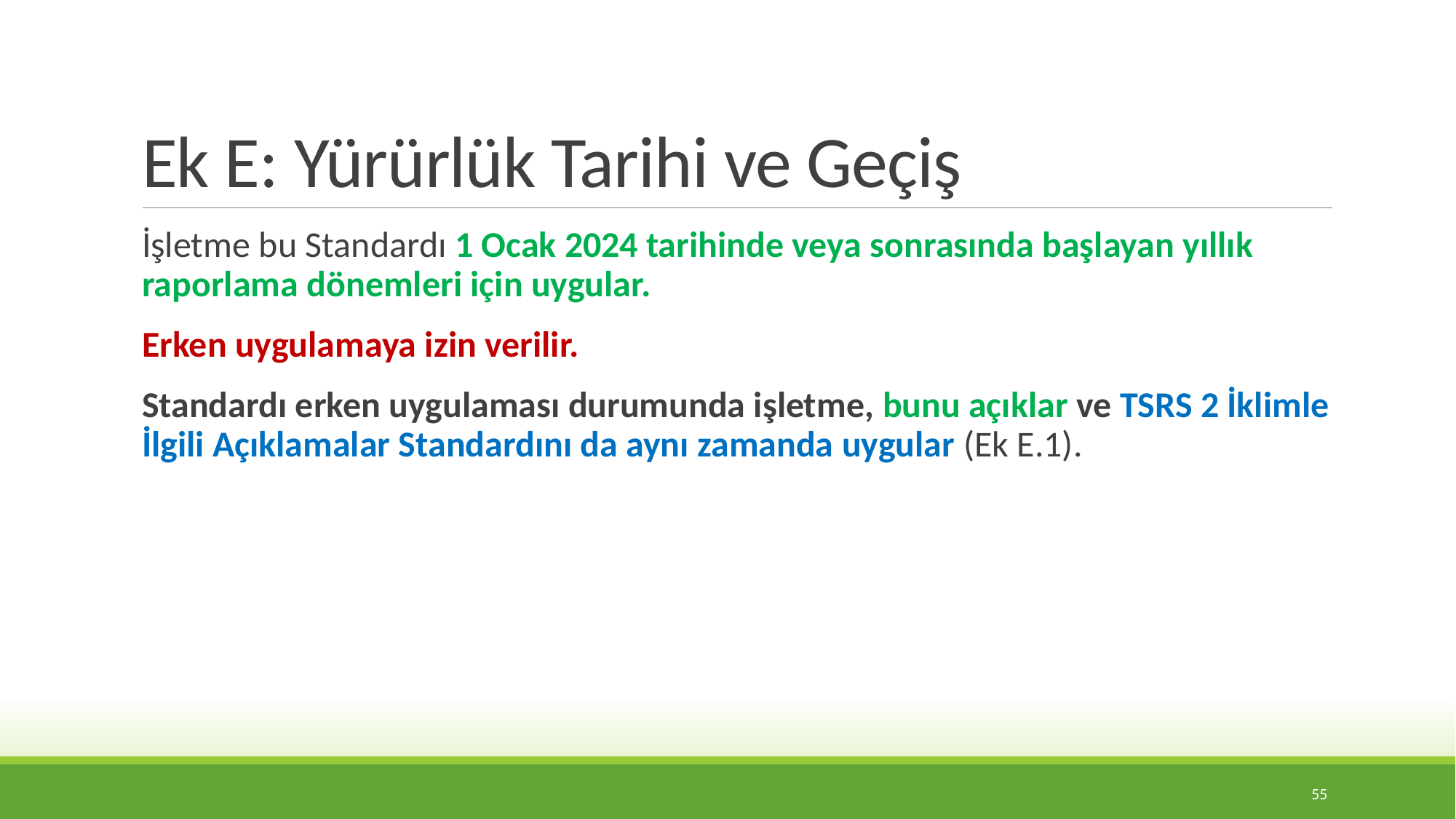

# Ek E: Yürürlük Tarihi ve Geçiş
İşletme bu Standardı 1 Ocak 2024 tarihinde veya sonrasında başlayan yıllık raporlama dönemleri için uygular.
Erken uygulamaya izin verilir.
Standardı erken uygulaması durumunda işletme, bunu açıklar ve TSRS 2 İklimle İlgili Açıklamalar Standardını da aynı zamanda uygular (Ek E.1).

55